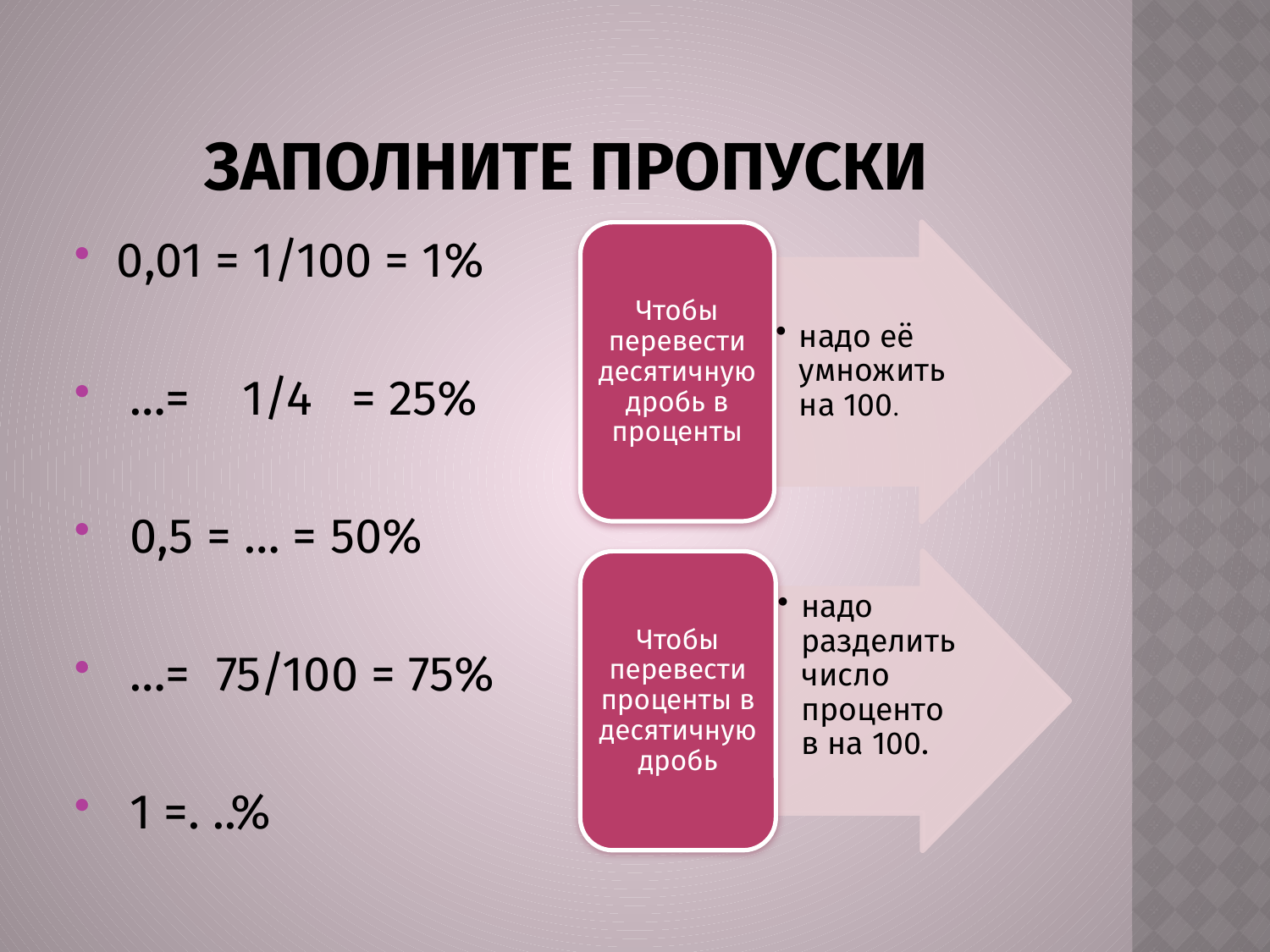

# Заполните пропуски
0,01 = 1/100 = 1%

 …= 	1/4   = 25%

 0,5 = … = 50%

 …=  75/100 = 75%

 1 =. ..%

надо её умножить на 100.
Чтобы перевести десятичную дробь в проценты
надо разделить число процентов на 100.
Чтобы перевести проценты в десятичную дробь